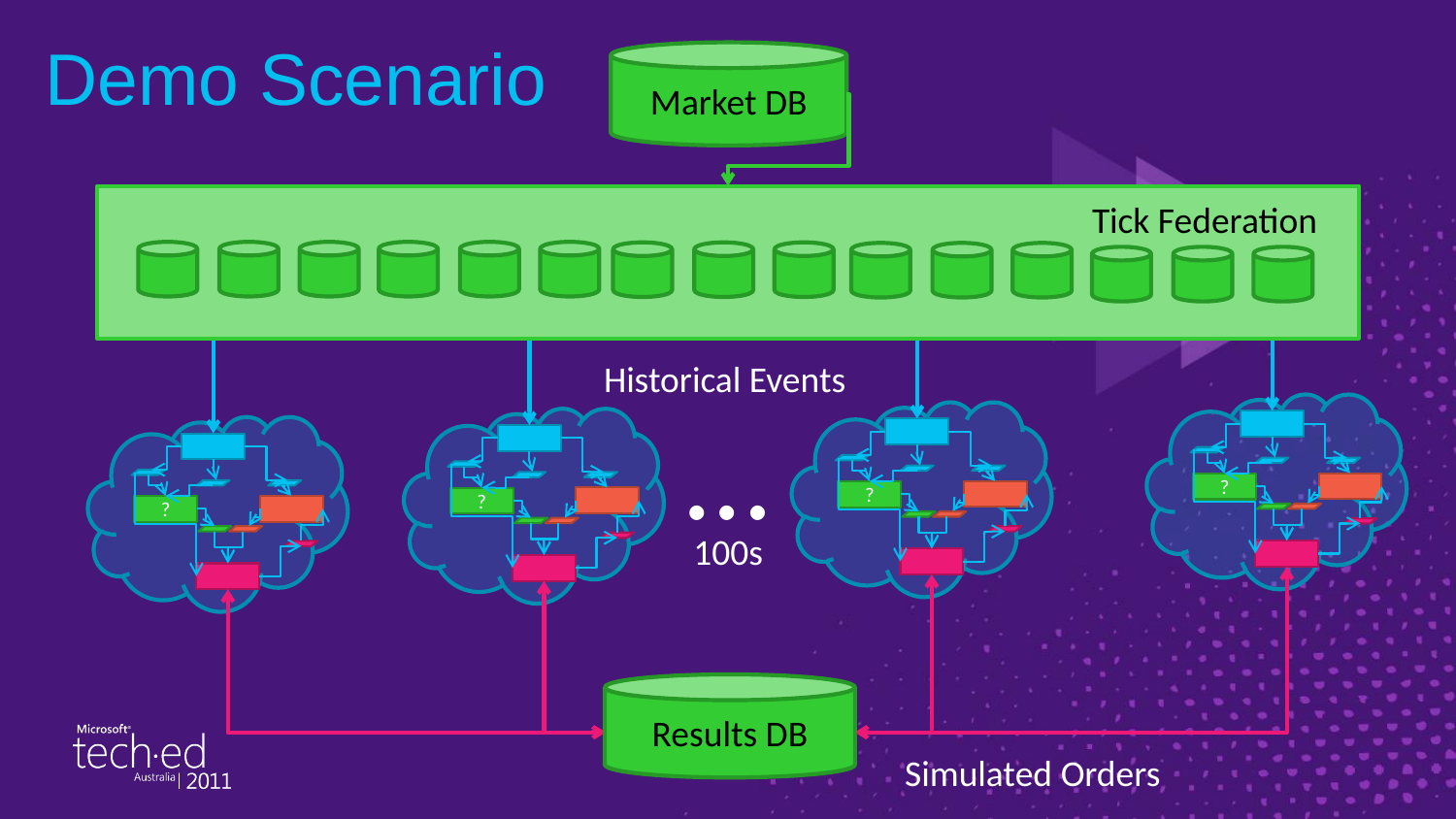

# Demo Scenario
Market DB

Tick Federation

Historical Events
…

?

?

?

?

100s
Results DB
Simulated Orders